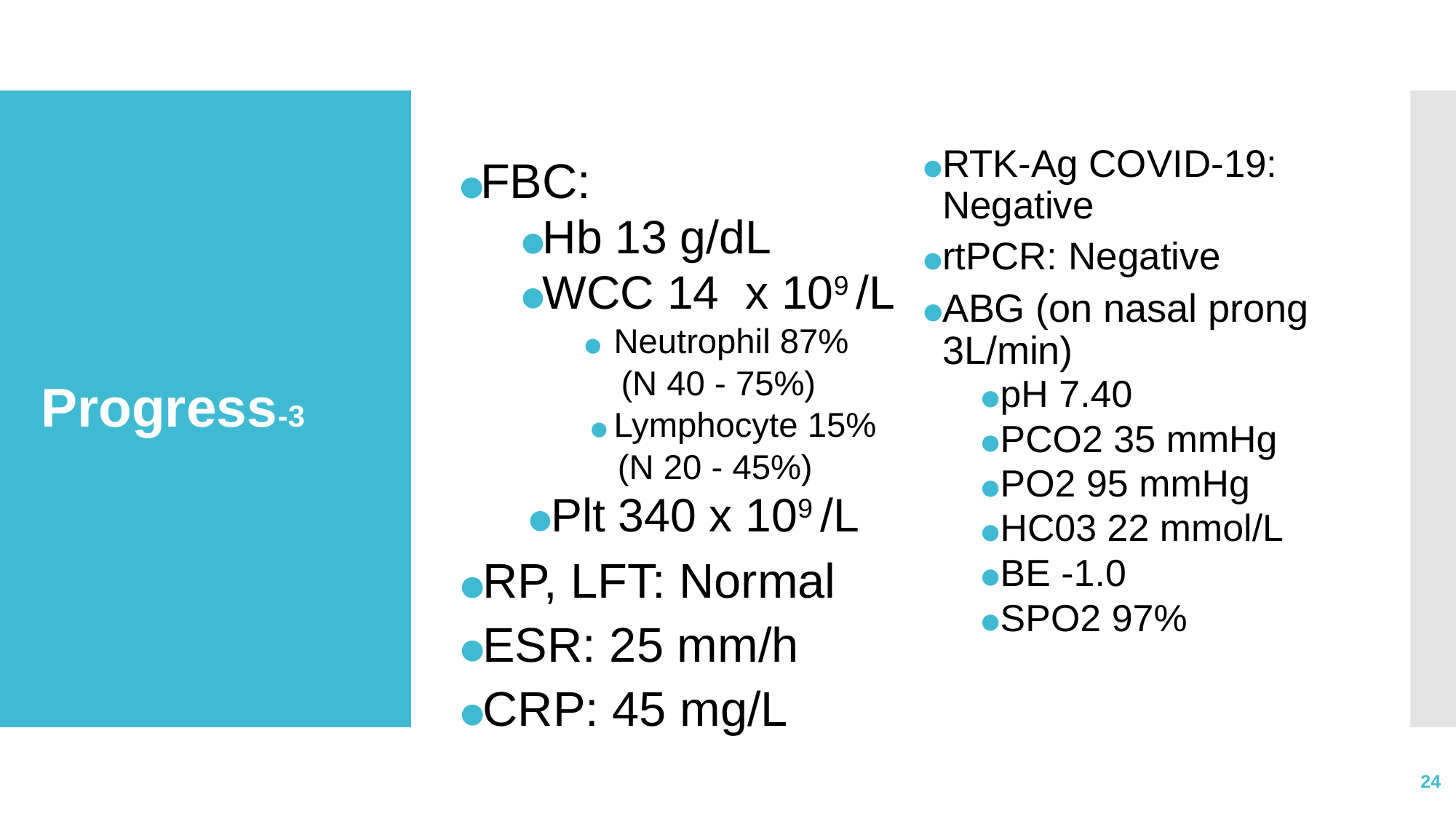

# Progress-3
RTK-Ag COVID-19: Negative
rtPCR: Negative
ABG (on nasal prong 3L/min)
pH 7.40
PCO2 35 mmHg
PO2 95 mmHg
HC03 22 mmol/L
BE -1.0
SPO2 97%

FBC:
Hb 13 g/dL
WCC 14  x 109 /L
Neutrophil 87%
    (N 40 - 75%)
Lymphocyte 15%
   (N 20 - 45%)
Plt 340 x 109 /L
RP, LFT: Normal
ESR: 25 mm/h
CRP: 45 mg/L

24